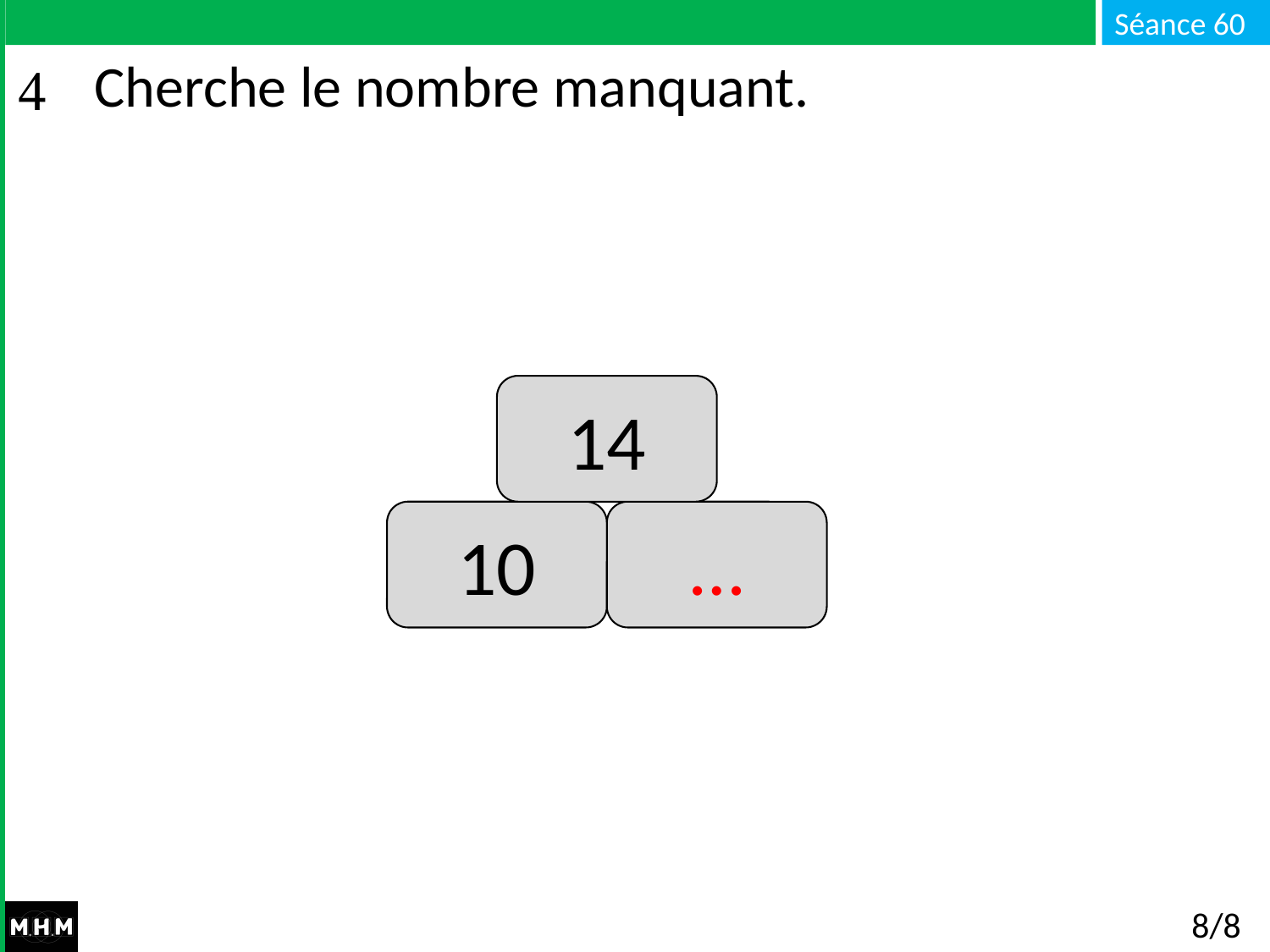

# Cherche le nombre manquant.
14
…
10
8/8